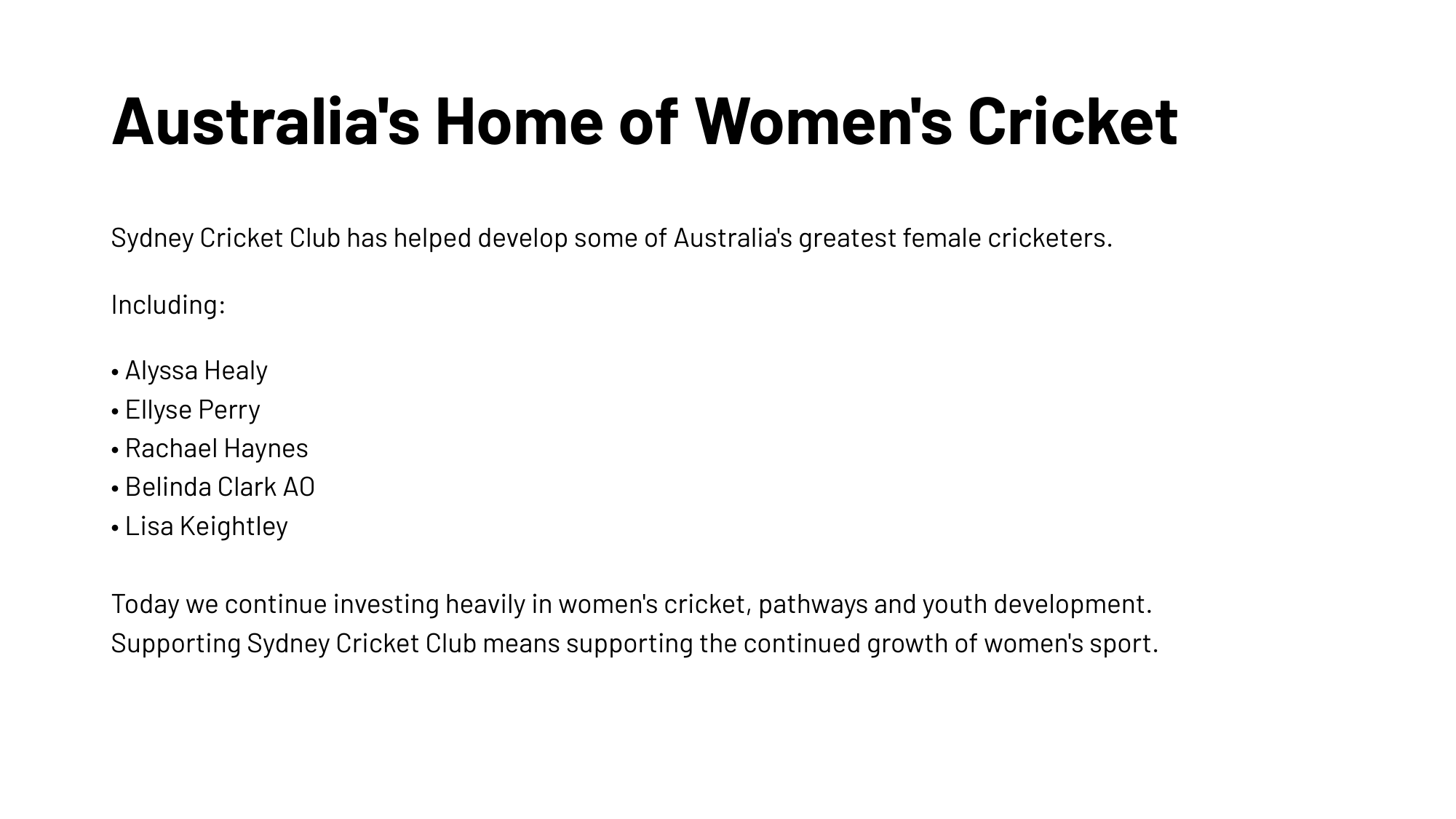

# Australia's Home of Women's Cricket
Sydney Cricket Club has helped develop some of Australia's greatest female cricketers.

Including:

• Alyssa Healy
• Ellyse Perry
• Rachael Haynes
• Belinda Clark AO
• Lisa Keightley

Today we continue investing heavily in women's cricket, pathways and youth development.
Supporting Sydney Cricket Club means supporting the continued growth of women's sport.